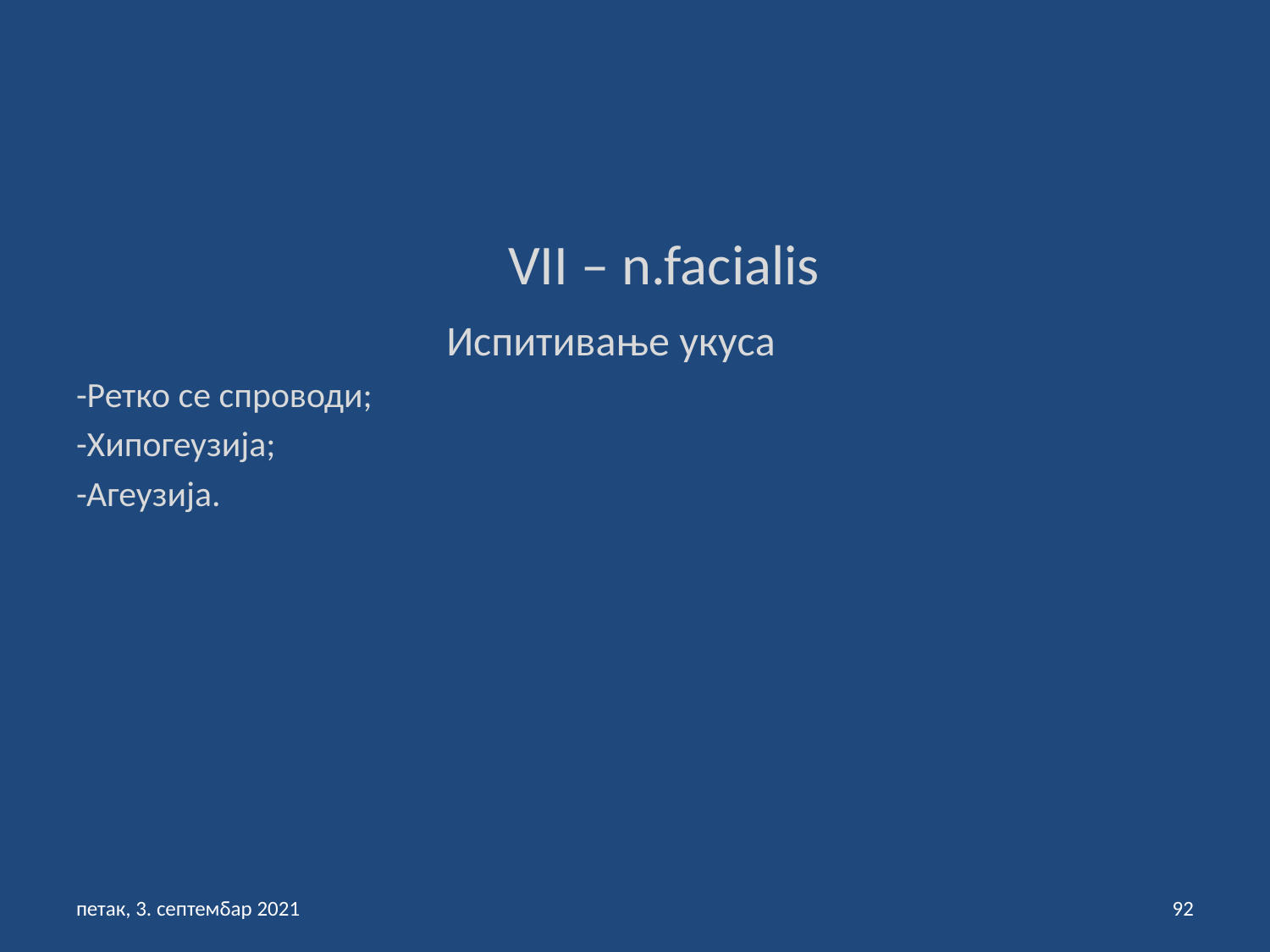

VII – n.facialis
                                 Испитивање укуса
-Ретко се спроводи;
-Хипогеузија;
-Агеузија.
петак, 3. септембар 2021
92